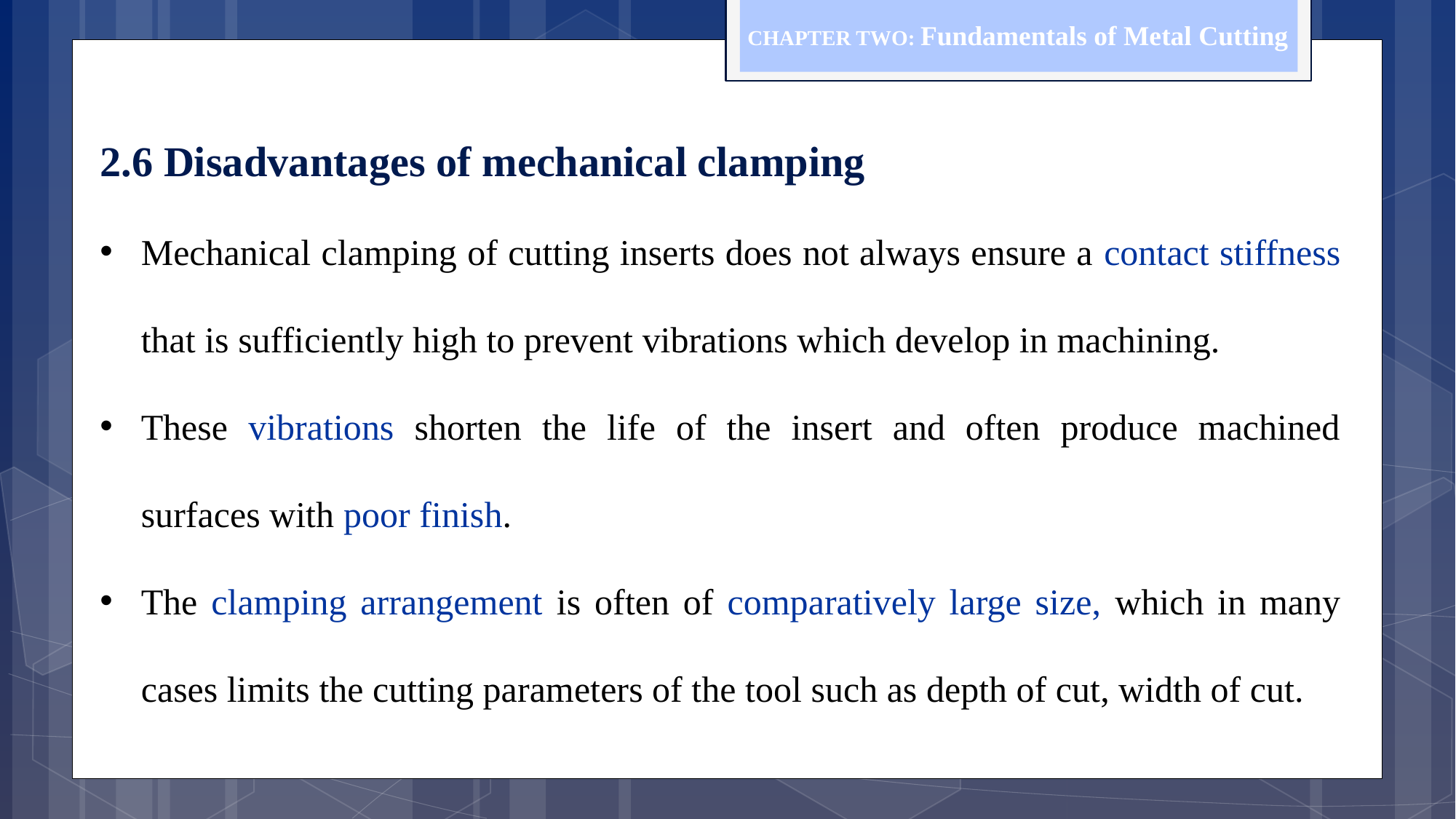

CHAPTER TWO: Fundamentals of Metal Cutting
2.6 Disadvantages of mechanical clamping
Mechanical clamping of cutting inserts does not always ensure a contact stiffness that is sufficiently high to prevent vibrations which develop in machining.
These vibrations shorten the life of the insert and often produce machined surfaces with poor finish.
The clamping arrangement is often of comparatively large size, which in many cases limits the cutting parameters of the tool such as depth of cut, width of cut.